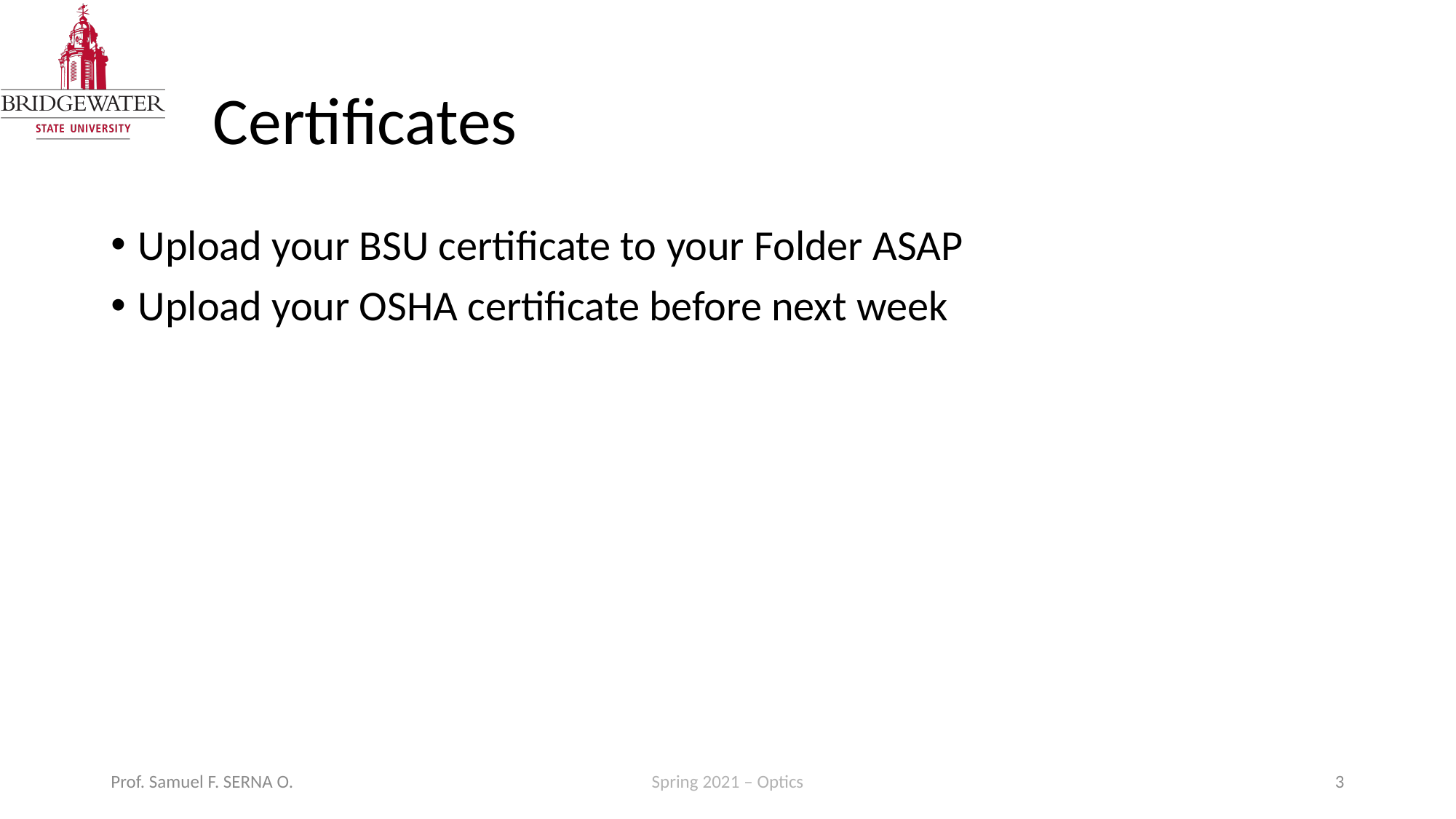

# Certificates
Upload your BSU certificate to your Folder ASAP
Upload your OSHA certificate before next week
Prof. Samuel F. SERNA O.
Spring 2021 – Optics
3